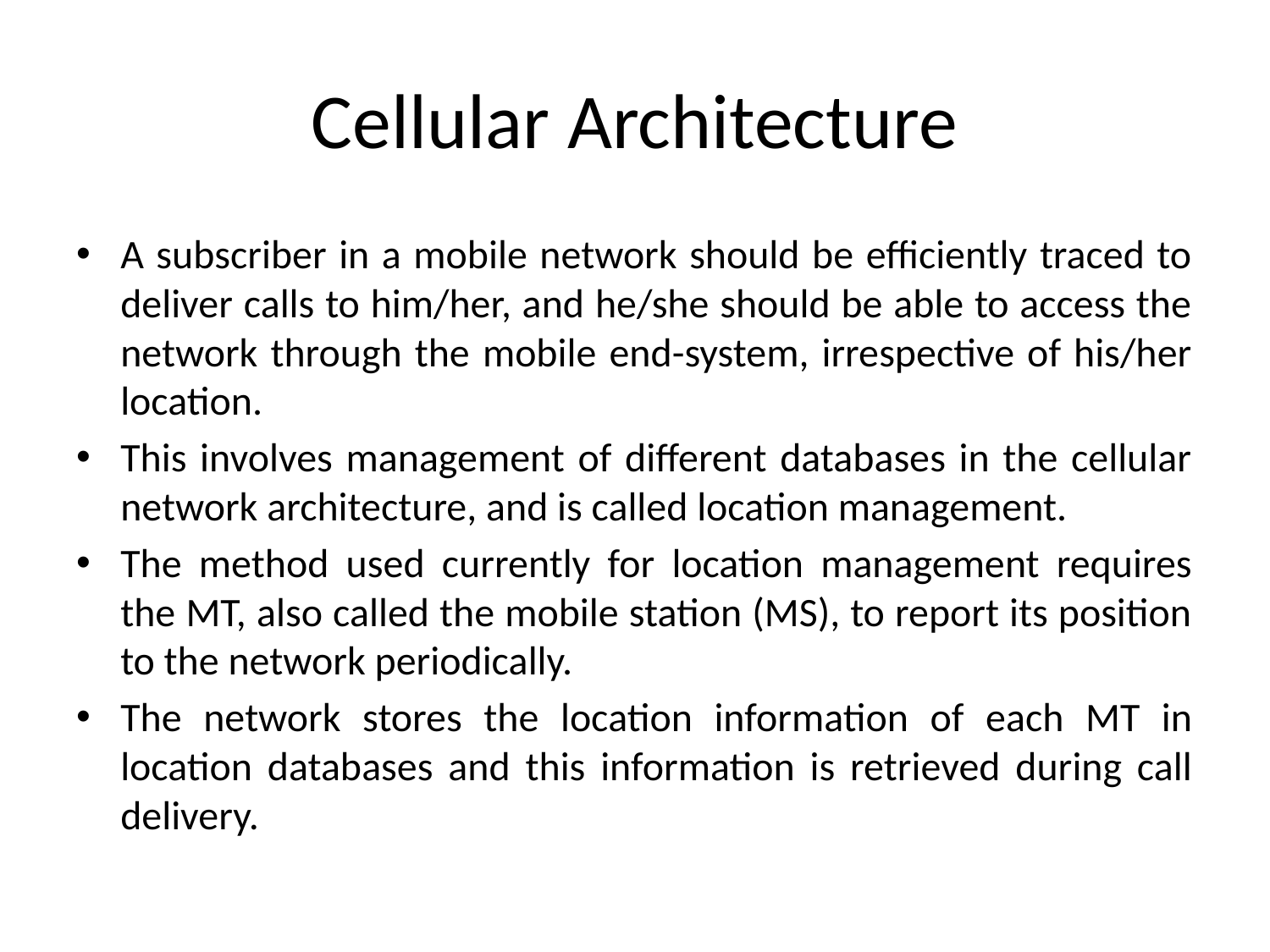

# Cellular Architecture
A subscriber in a mobile network should be efficiently traced to deliver calls to him/her, and he/she should be able to access the network through the mobile end-system, irrespective of his/her location.
This involves management of different databases in the cellular network architecture, and is called location management.
The method used currently for location management requires the MT, also called the mobile station (MS), to report its position to the network periodically.
The network stores the location information of each MT in location databases and this information is retrieved during call delivery.